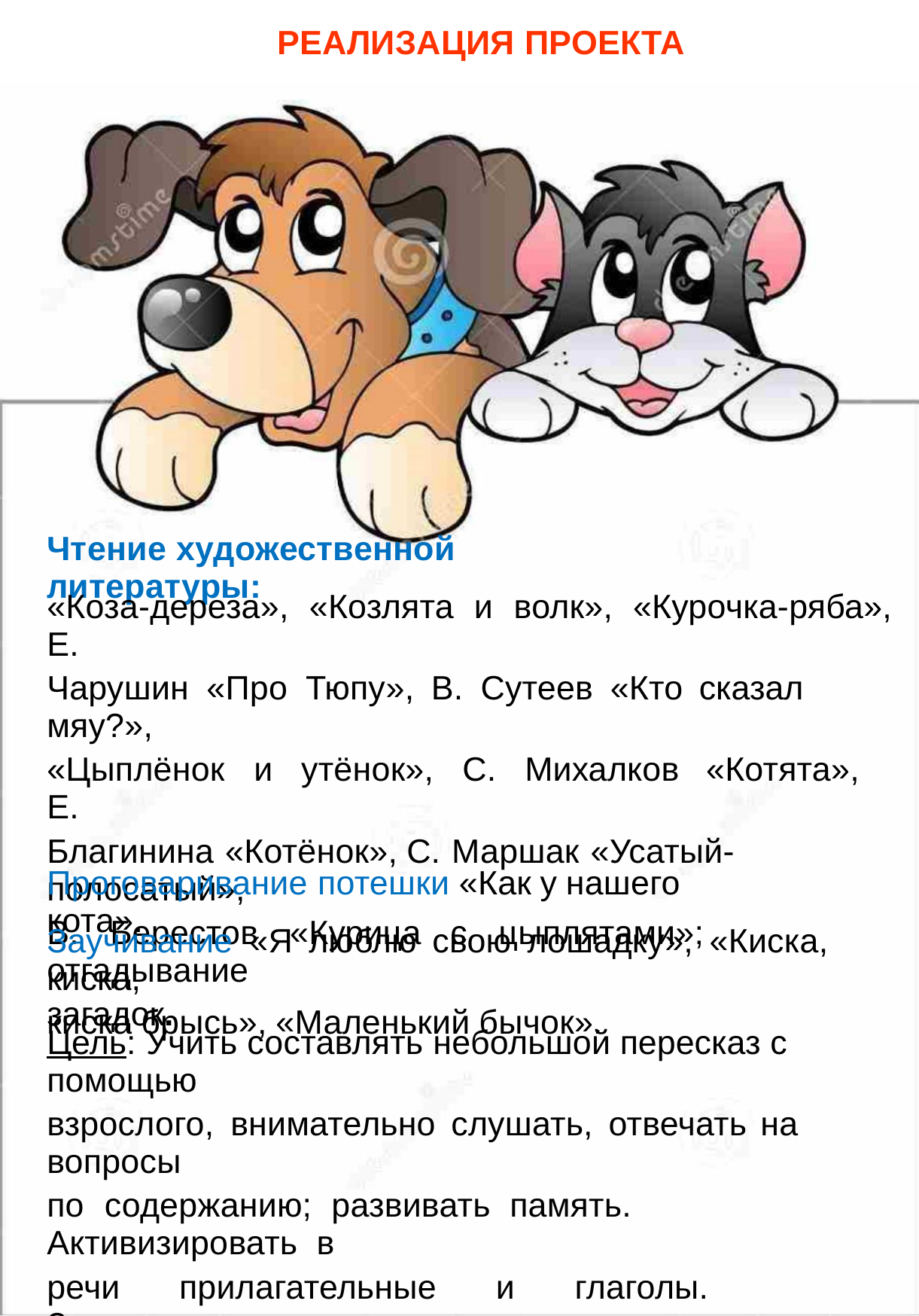

РЕАЛИЗАЦИЯ ПРОЕКТА
Чтение художественной литературы:
«Коза-дереза», «Козлята и волк», «Курочка-ряба», Е.
Чарушин «Про Тюпу», В. Сутеев «Кто сказал мяу?»,
«Цыплёнок и утёнок», С. Михалков «Котята», Е.
Благинина «Котёнок», С. Маршак «Усатый-полосатый»,
В. Берестов «Курица с цыплятами»; отгадывание
загадок.
Проговаривание потешки «Как у нашего кота».
Заучивание «Я люблю свою лошадку», «Киска, киска,
киска брысь», «Маленький бычок».
Цель: Учить составлять небольшой пересказ с помощью
взрослого, внимательно слушать, отвечать на вопросы
по содержанию; развивать память. Активизировать в
речи прилагательные и глаголы. Закрепить
употребление в речи уменьшительно-ласкательных
названий детёнышей животных.